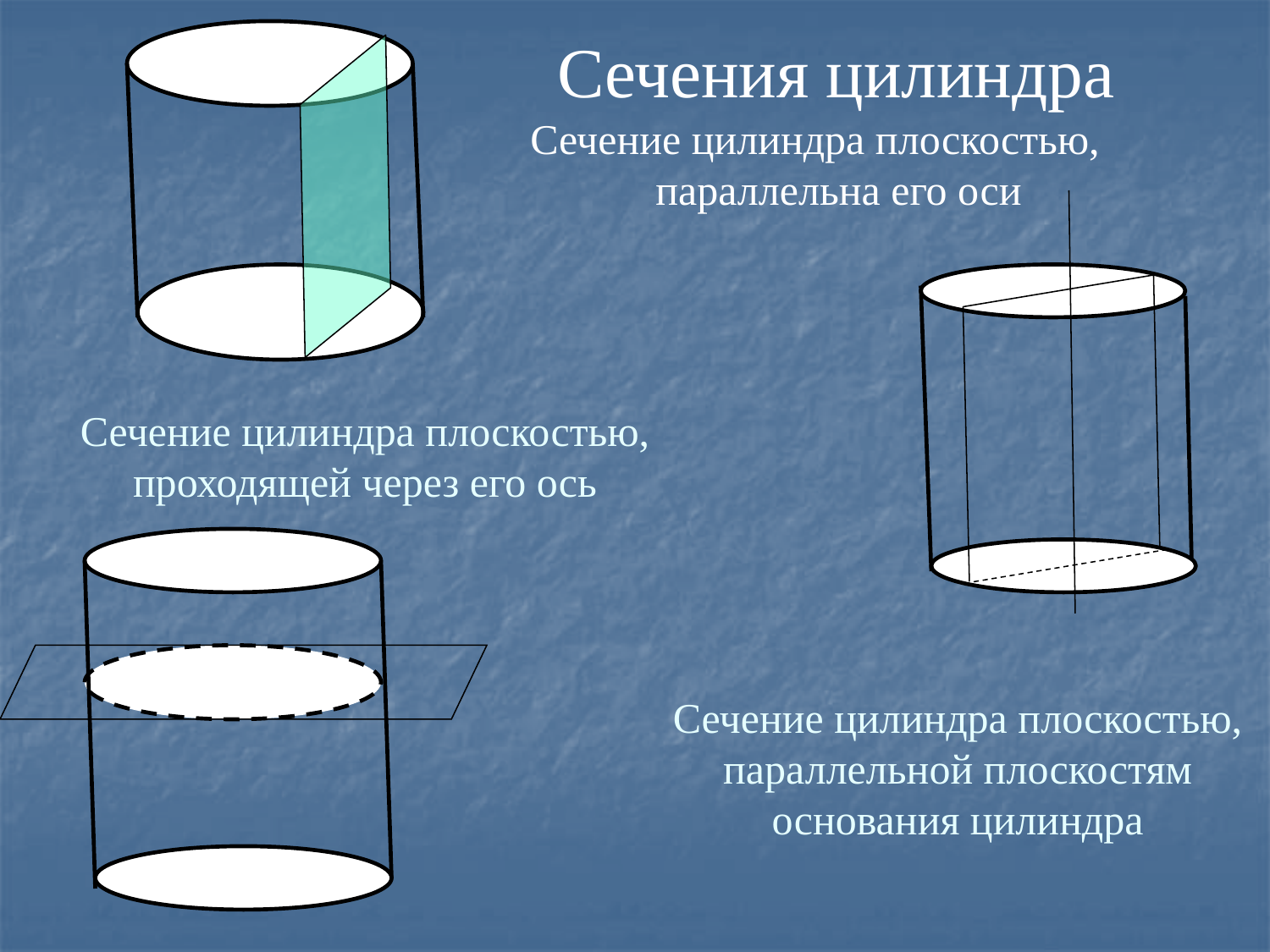

Сечения цилиндра

Сечение цилиндра плоскостью, параллельна его оси

Сечение цилиндра плоскостью, проходящей через его ось

Сечение цилиндра плоскостью, параллельной плоскостям основания цилиндра